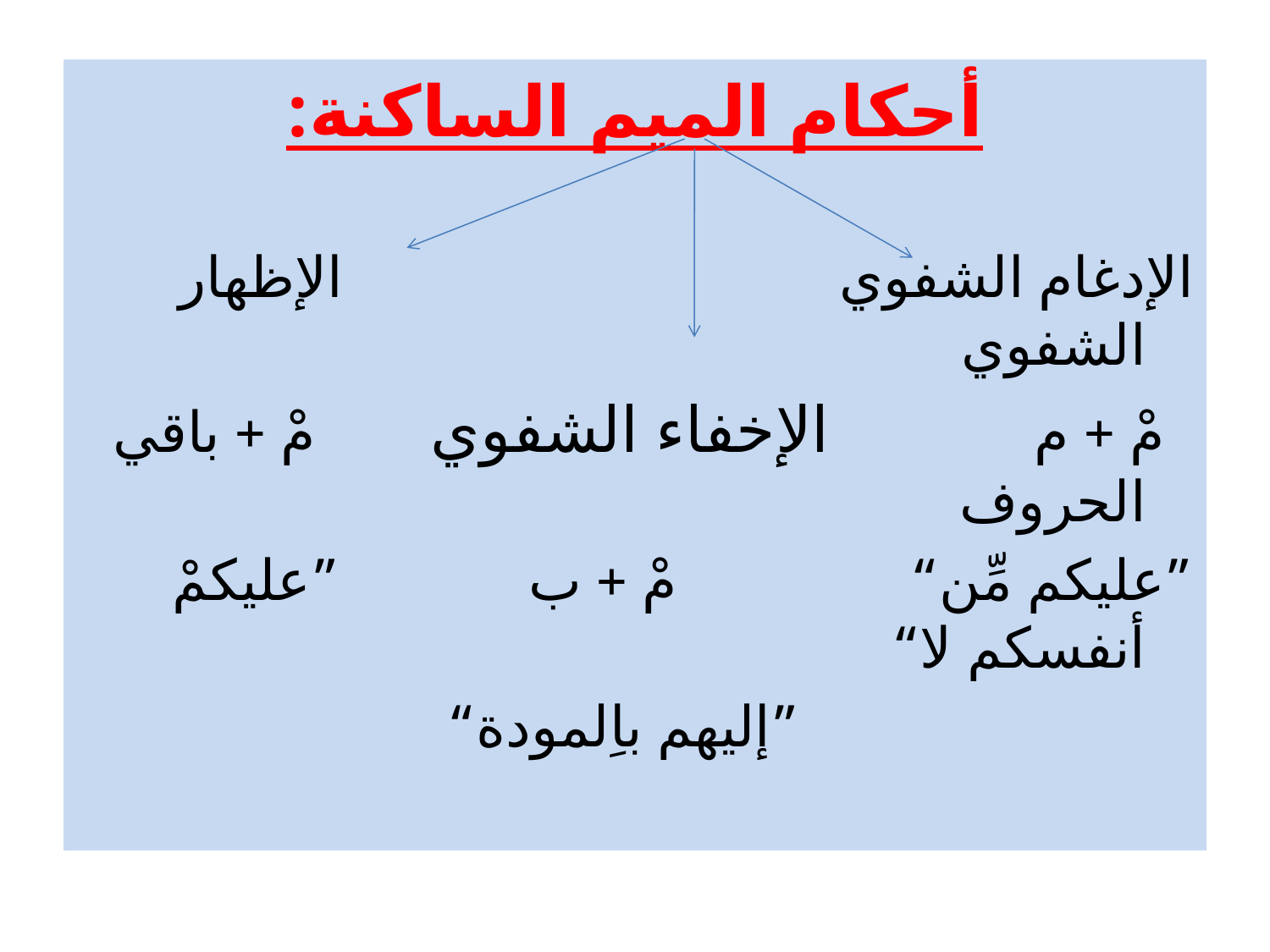

أحكام الميم الساكنة:

الإدغام الشفوي                                  الإظهار الشفوي
  مْ + م              الإخفاء الشفوي       مْ + باقي الحروف
”عليكم مِّن“                مْ + ب             ”عليكمْ أنفسكم لا“
                           ”إليهم باِلمودة“